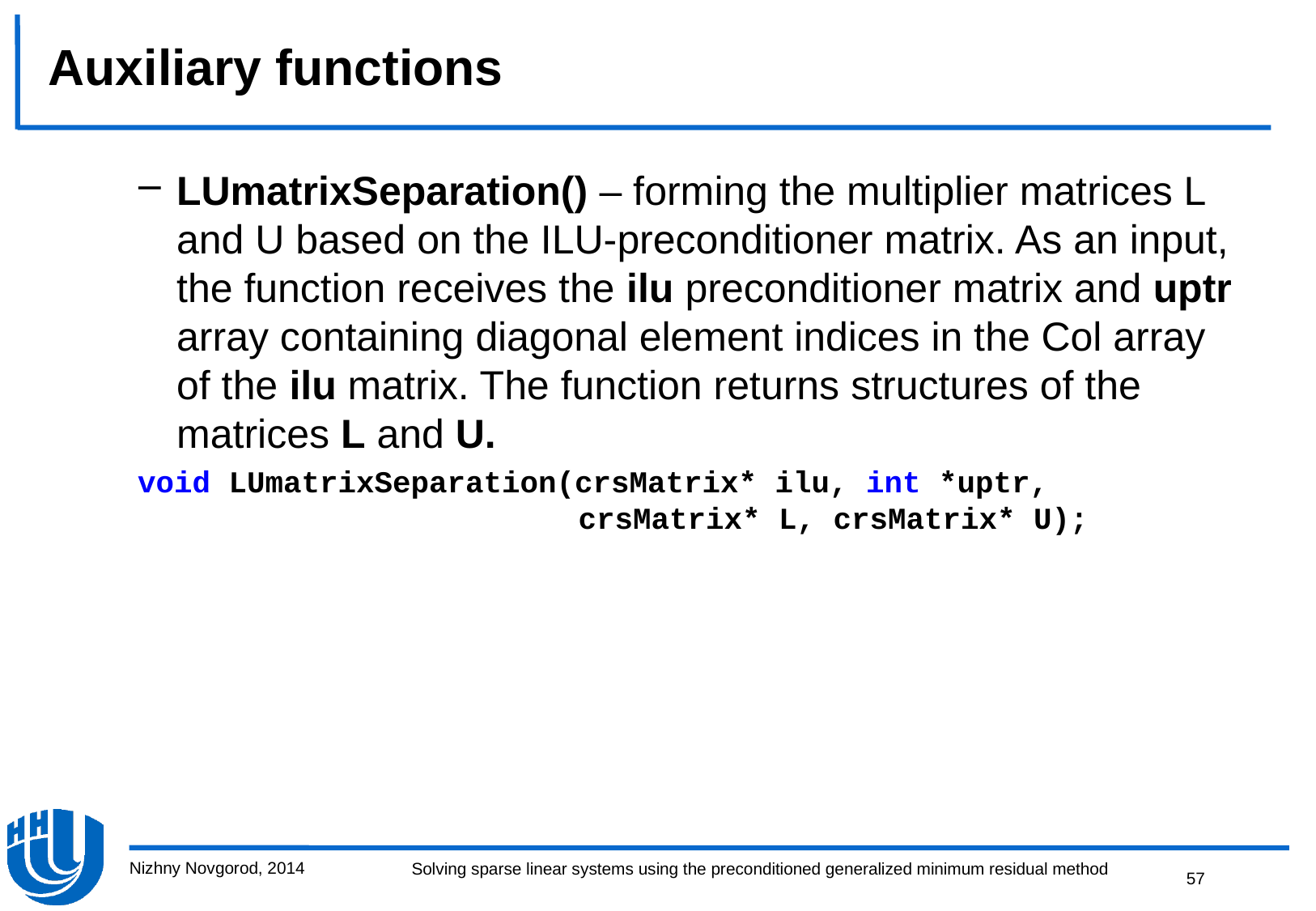

# Auxiliary functions
LUmatrixSeparation() – forming the multiplier matrices L and U based on the ILU-preconditioner matrix. As an input, the function receives the ilu preconditioner matrix and uptr array containing diagonal element indices in the Col array of the ilu matrix. The function returns structures of the matrices L and U.
void LUmatrixSeparation(crsMatrix* ilu, int *uptr, crsMatrix* L, crsMatrix* U);
Nizhny Novgorod, 2014
57
Solving sparse linear systems using the preconditioned generalized minimum residual method